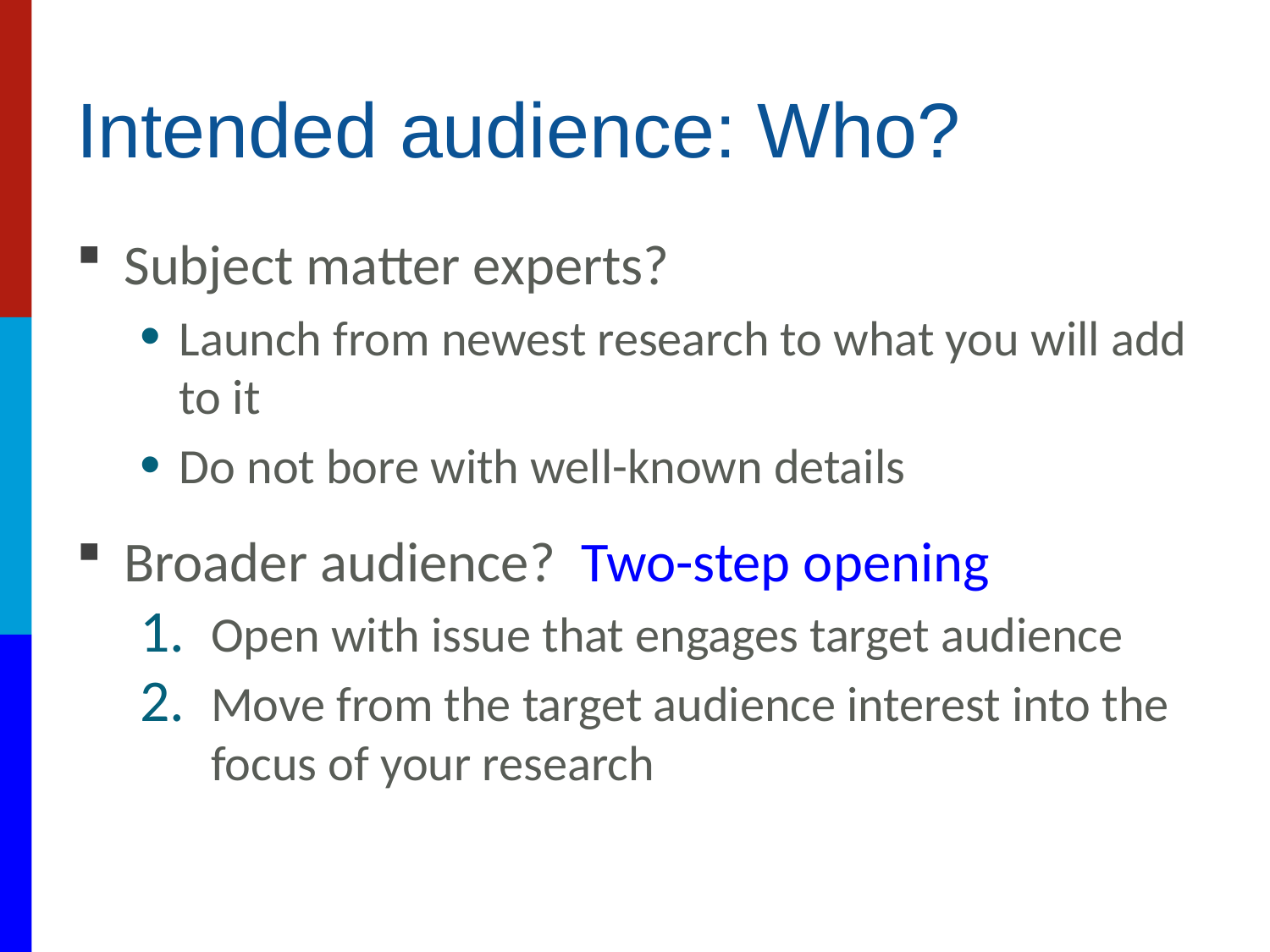

# Intended audience: Who?
Subject matter experts?
Launch from newest research to what you will add to it
Do not bore with well-known details
Broader audience?  Two-step opening
Open with issue that engages target audience
Move from the target audience interest into the focus of your research